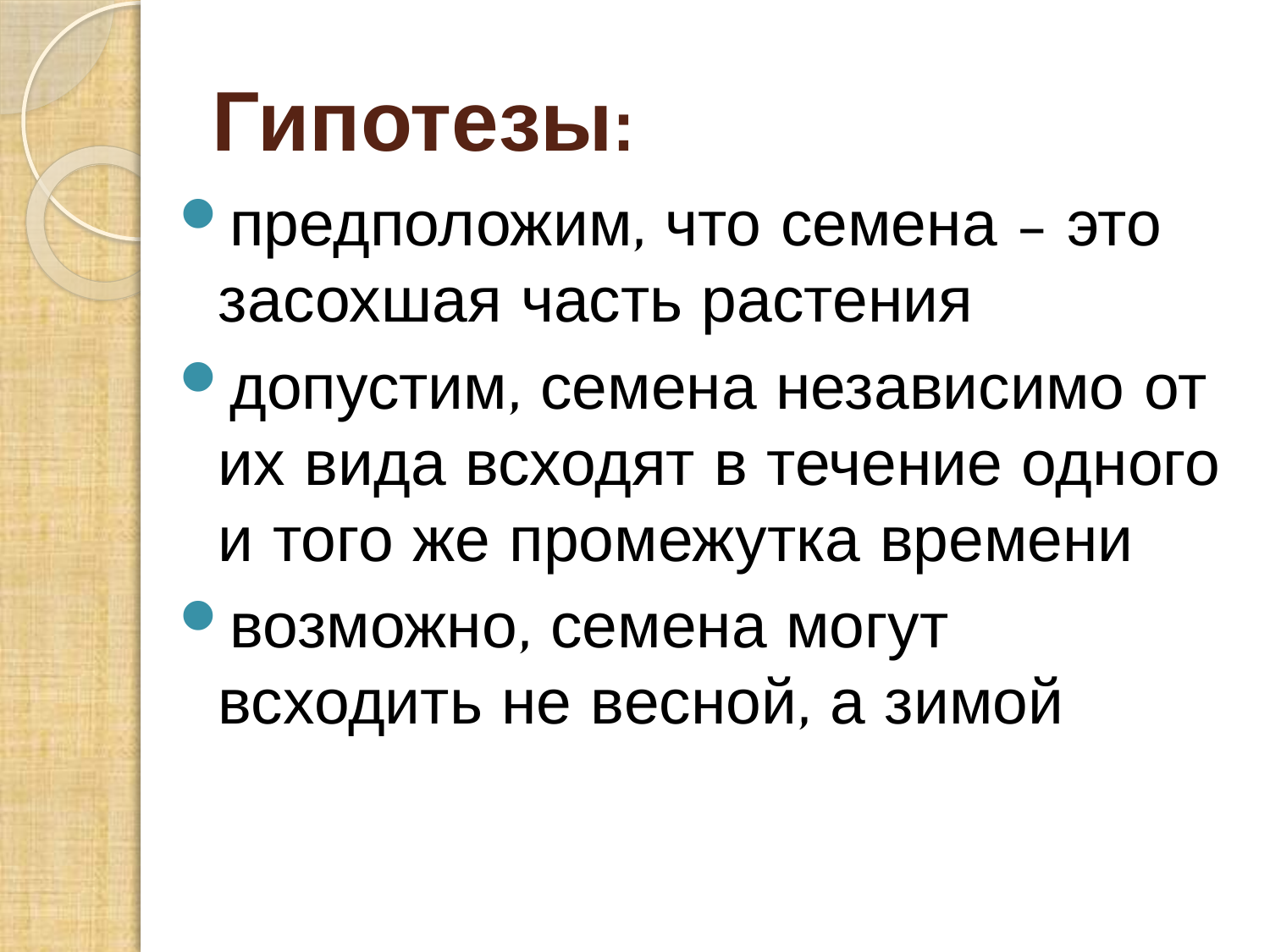

# Гипотезы:
предположим, что семена – это засохшая часть растения
допустим, семена независимо от их вида всходят в течение одного и того же промежутка времени
возможно, семена могут всходить не весной, а зимой